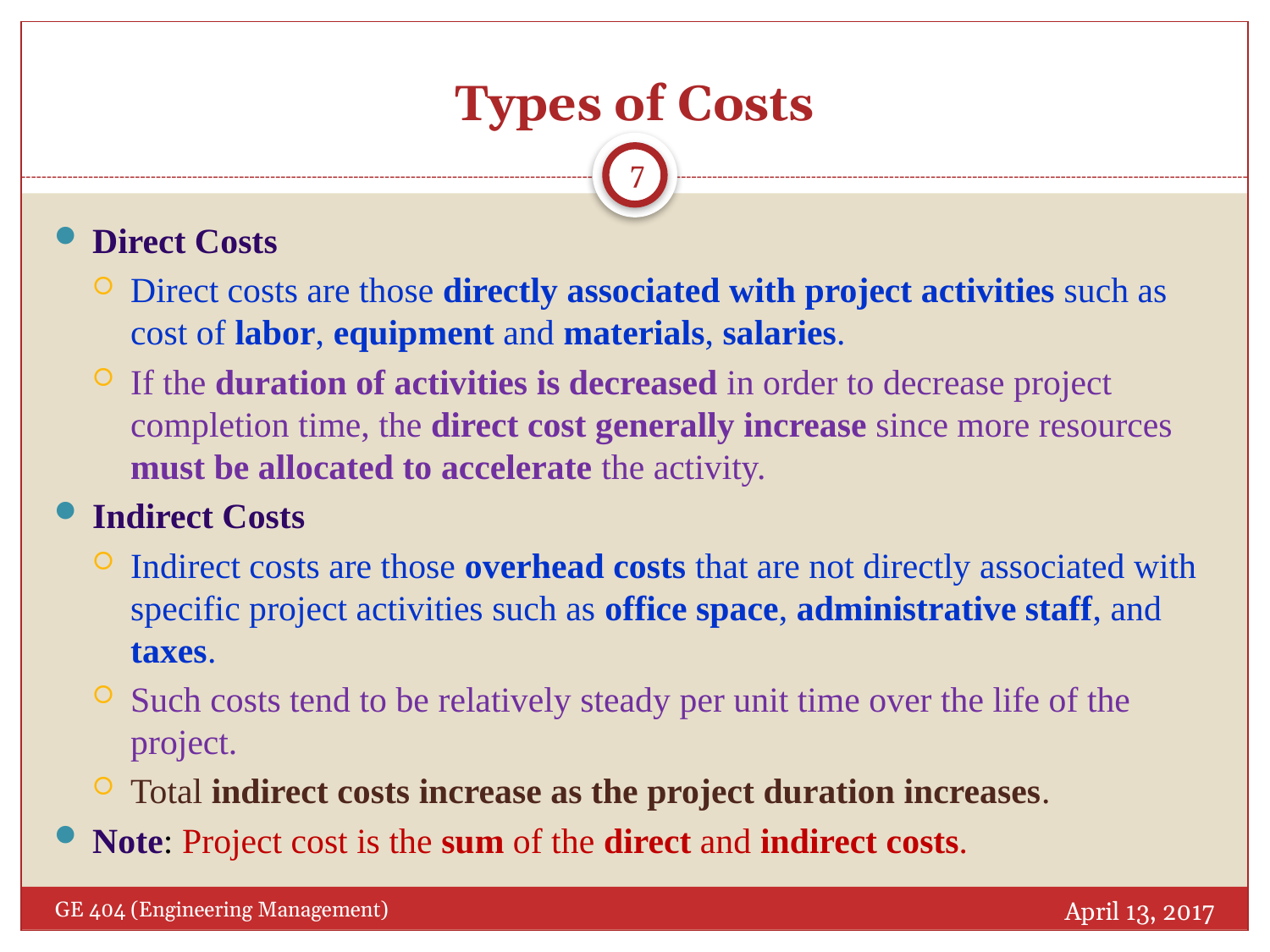

# Types of Costs
7
Direct Costs
Direct costs are those directly associated with project activities such as cost of labor, equipment and materials, salaries.
If the duration of activities is decreased in order to decrease project completion time, the direct cost generally increase since more resources must be allocated to accelerate the activity.
Indirect Costs
Indirect costs are those overhead costs that are not directly associated with specific project activities such as office space, administrative staff, and taxes.
Such costs tend to be relatively steady per unit time over the life of the project.
Total indirect costs increase as the project duration increases.
Note: Project cost is the sum of the direct and indirect costs.
April 13, 2017
GE 404 (Engineering Management)